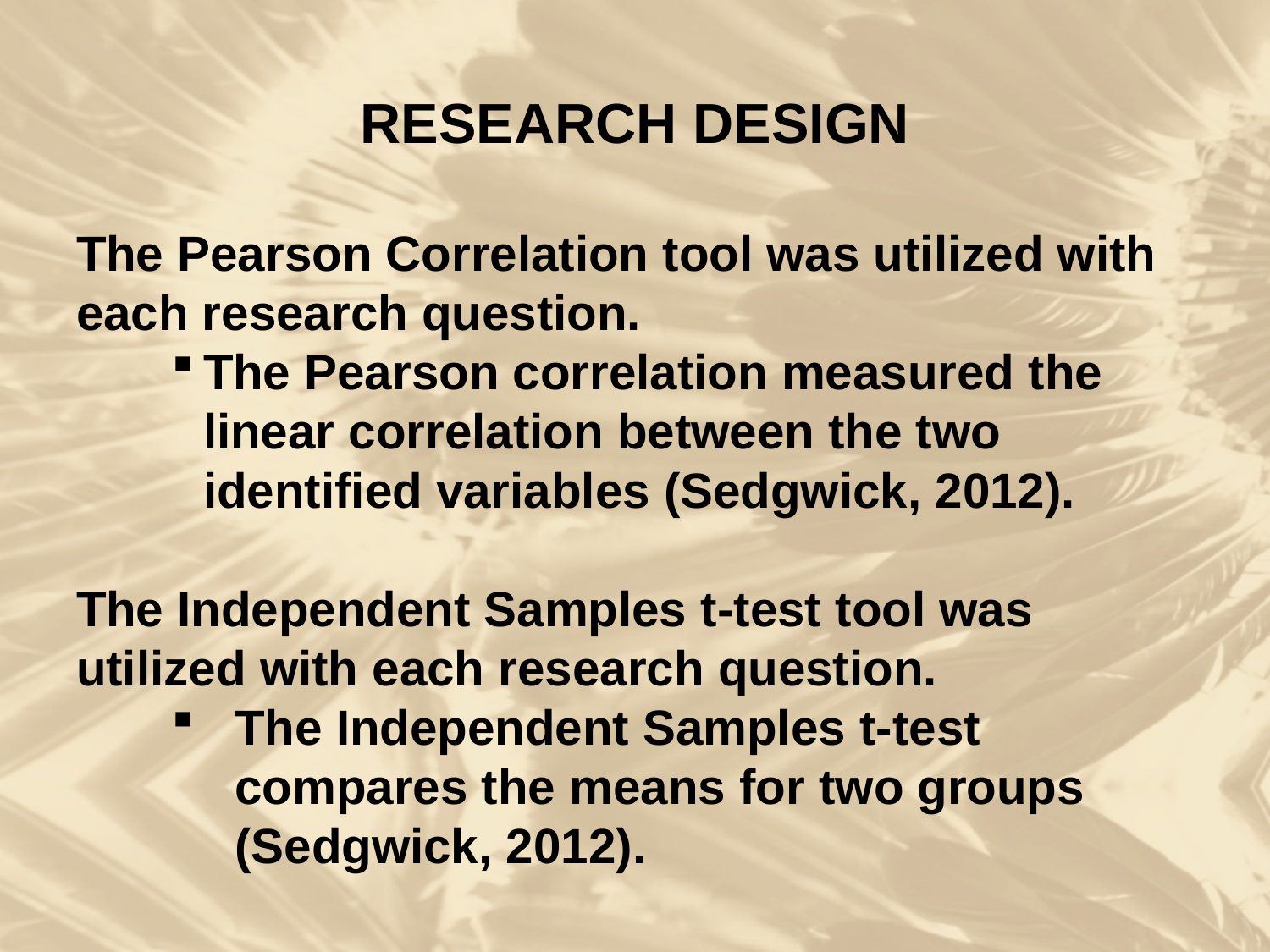

RESEARCH DESIGN

The Pearson Correlation tool was utilized with each research question.
The Pearson correlation measured the linear correlation between the two identified variables (Sedgwick, 2012).

The Independent Samples t-test tool was utilized with each research question.
The Independent Samples t-test compares the means for two groups (Sedgwick, 2012).